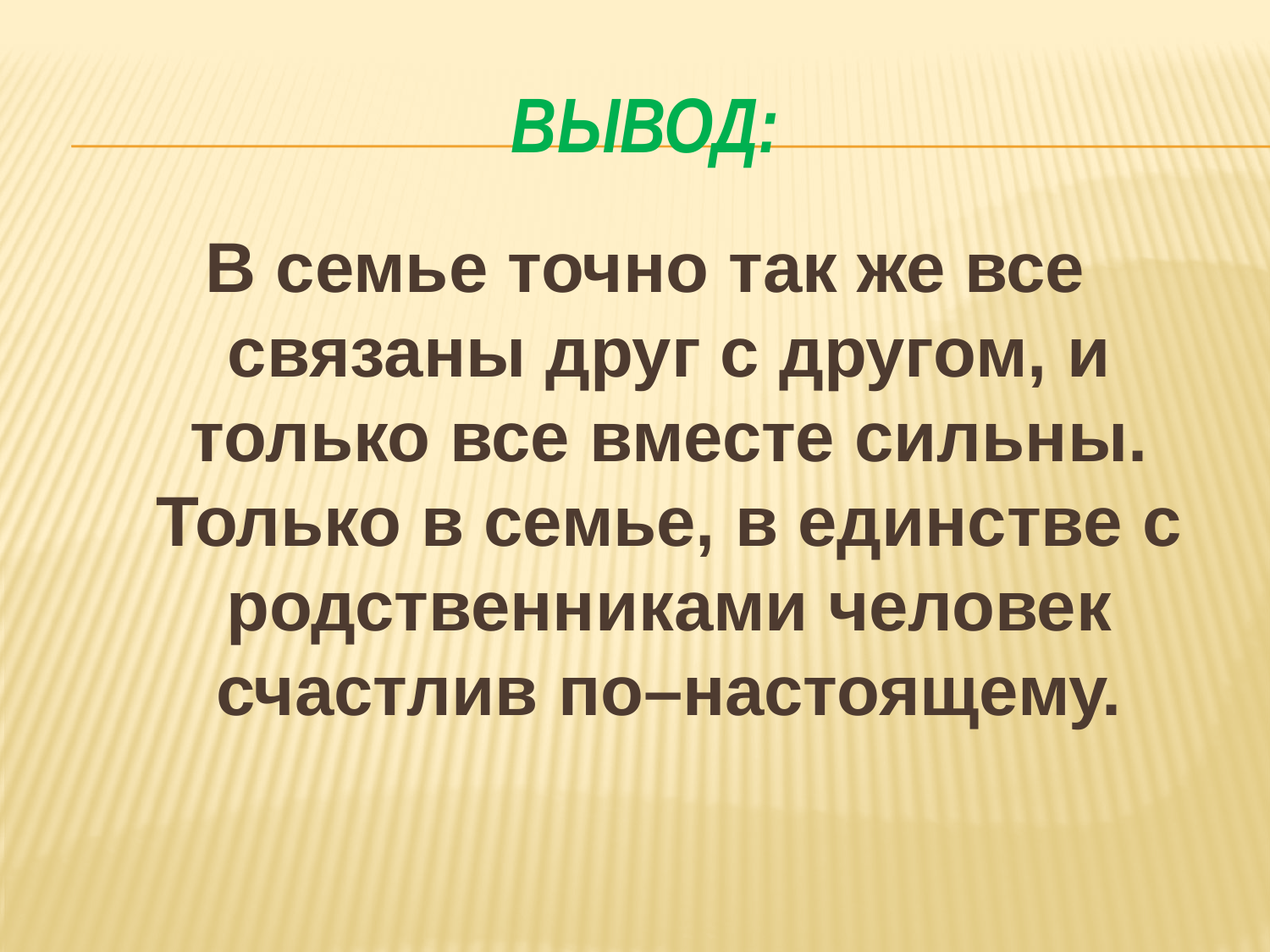

# Вывод:
В семье точно так же все связаны друг с другом, и только все вместе сильны. Только в семье, в единстве с родственниками человек счастлив по–настоящему.